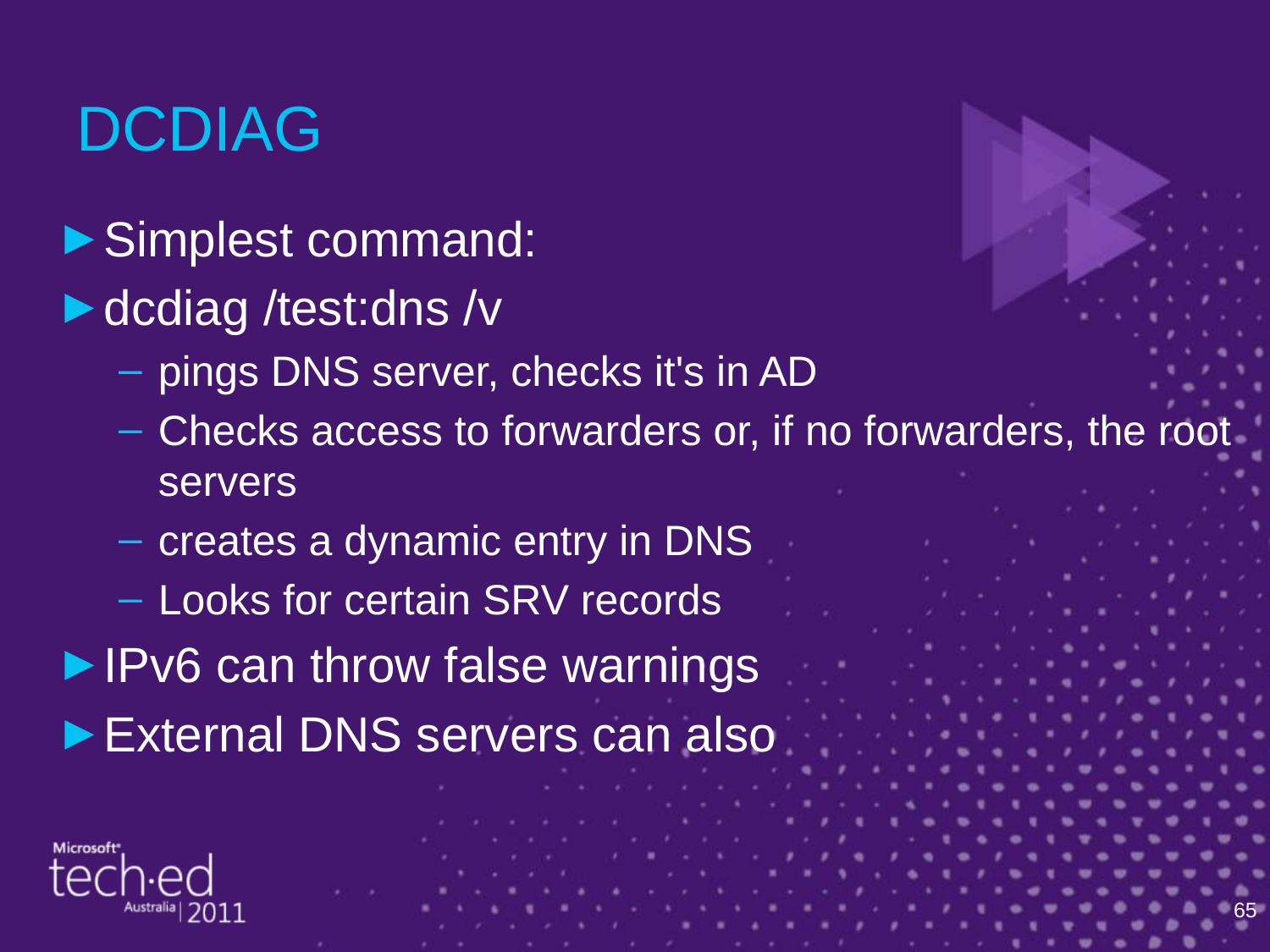

# DCDIAG
Simplest command:
dcdiag /test:dns /v
pings DNS server, checks it's in AD
Checks access to forwarders or, if no forwarders, the root servers
creates a dynamic entry in DNS
Looks for certain SRV records
IPv6 can throw false warnings
External DNS servers can also
65